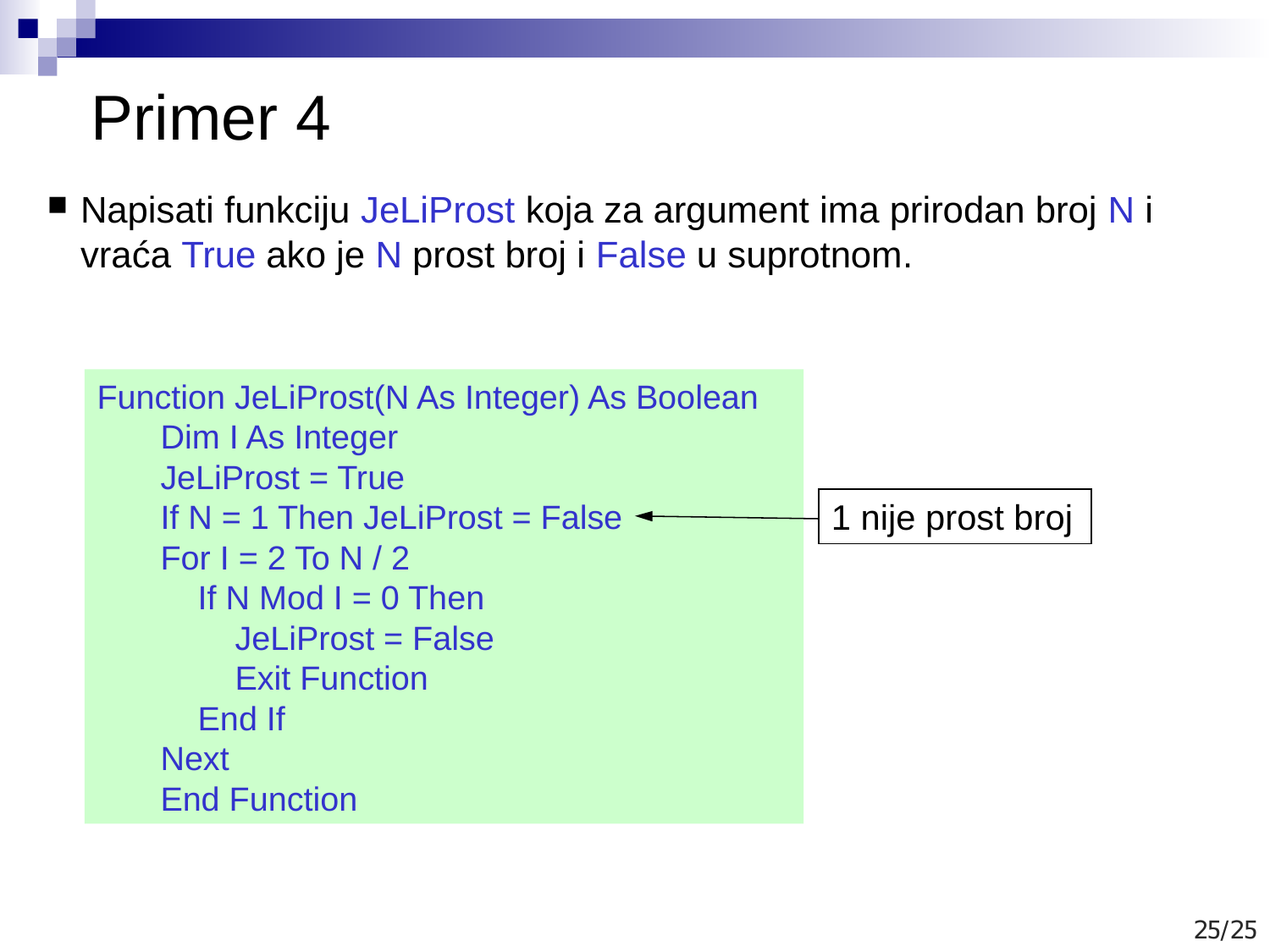

# Primer 4
Napisati funkciju JeLiProst koja za argument ima prirodan broj N i vraća True ako je N prost broj i False u suprotnom.
Function JeLiProst(N As Integer) As Boolean
Dim I As Integer
JeLiProst = True
If N = 1 Then JeLiProst = False
For I = 2 To N / 2
    If N Mod I = 0 Then
        JeLiProst = False
        Exit Function
    End If
Next
End Function
1 nije prost broj

25/25